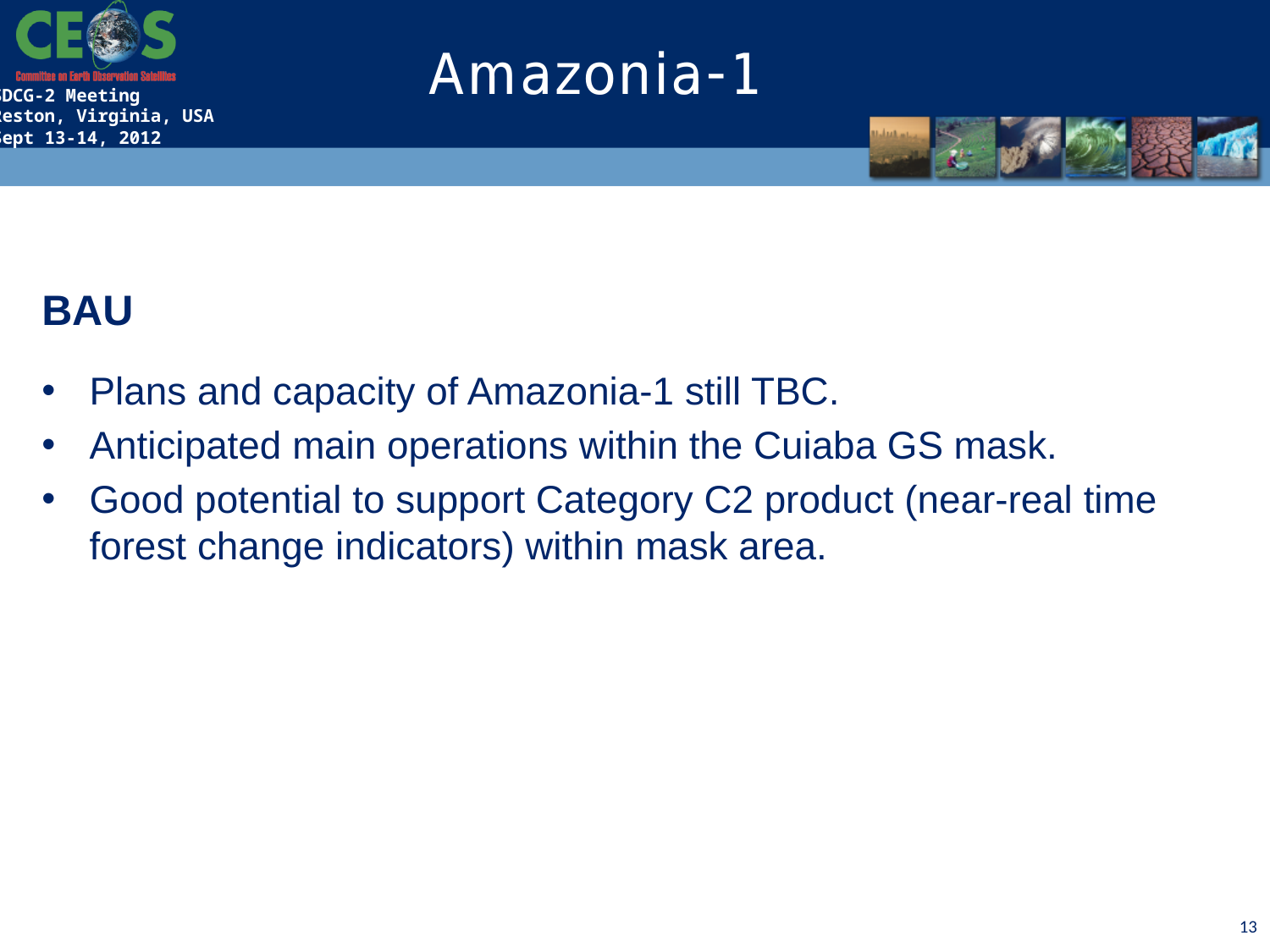

Amazonia-1
BAU

Plans and capacity of Amazonia-1 still TBC.
Anticipated main operations within the Cuiaba GS mask.
Good potential to support Category C2 product (near-real time forest change indicators) within mask area.

13